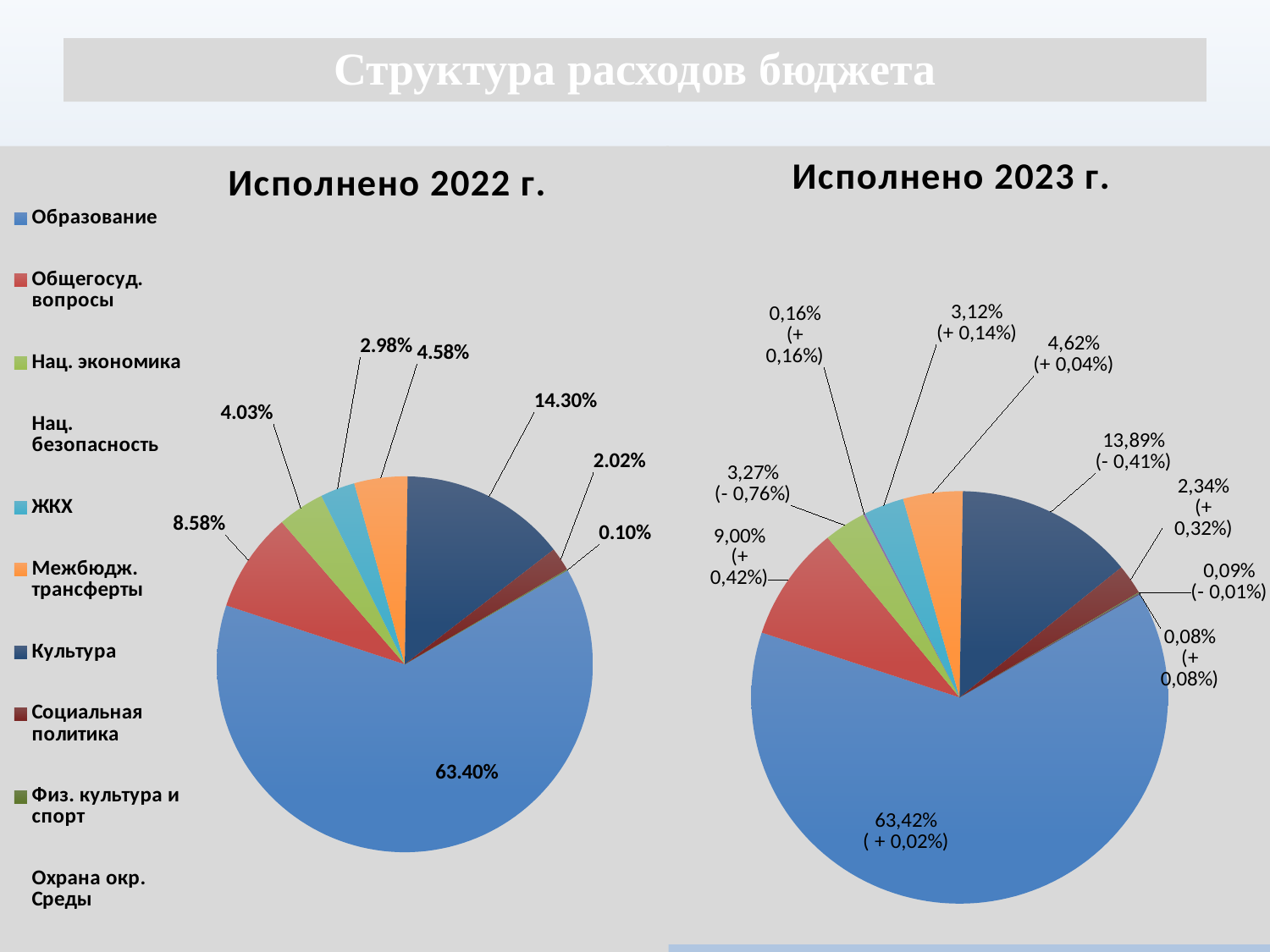

# Структура расходов бюджета

### Chart: Исполнено 2022 г.

| Category | Исполнение 2022 года |
|---|---|
| Образование | 0.6340000000000006 |
| Общегосуд. вопросы  | 0.08580000000000004 |
| Нац. экономика  | 0.04030000000000002 |
| Нац. безопасность | 0.0 |
| ЖКХ | 0.02980000000000001 |
| Межбюдж. трансферты  | 0.045800000000000014 |
| Культура  | 0.14300000000000004 |
| Социальная политика | 0.0202 |
| Физ. культура и спорт | 0.001000000000000001 |
| Охрана окр. Среды | 0.0 |

### Chart:  Исполнено 2023 г.

| Category | Исполнение 2023 года |
|---|---|
| Образование | 0.6342187812359549 |
| Общегосударств. вопросы | 0.08999691664060509 |
| Нац. экономика  | 0.032702003252993356 |
| Нац. безопасность | 0.0015614318098604513 |
| ЖКХ | 0.031163024832558655 |
| Межбюдж. трансферты | 0.0462235030682057 |
| Культура | 0.1389238515157671 |
| Социальная политика | 0.023432578928074918 |
| Физ. культура и спорт | 0.0009368590859162733 |
| Охрана окр. Среды | 0.0008410496300632355 |

### Chart

| Category |
|---|